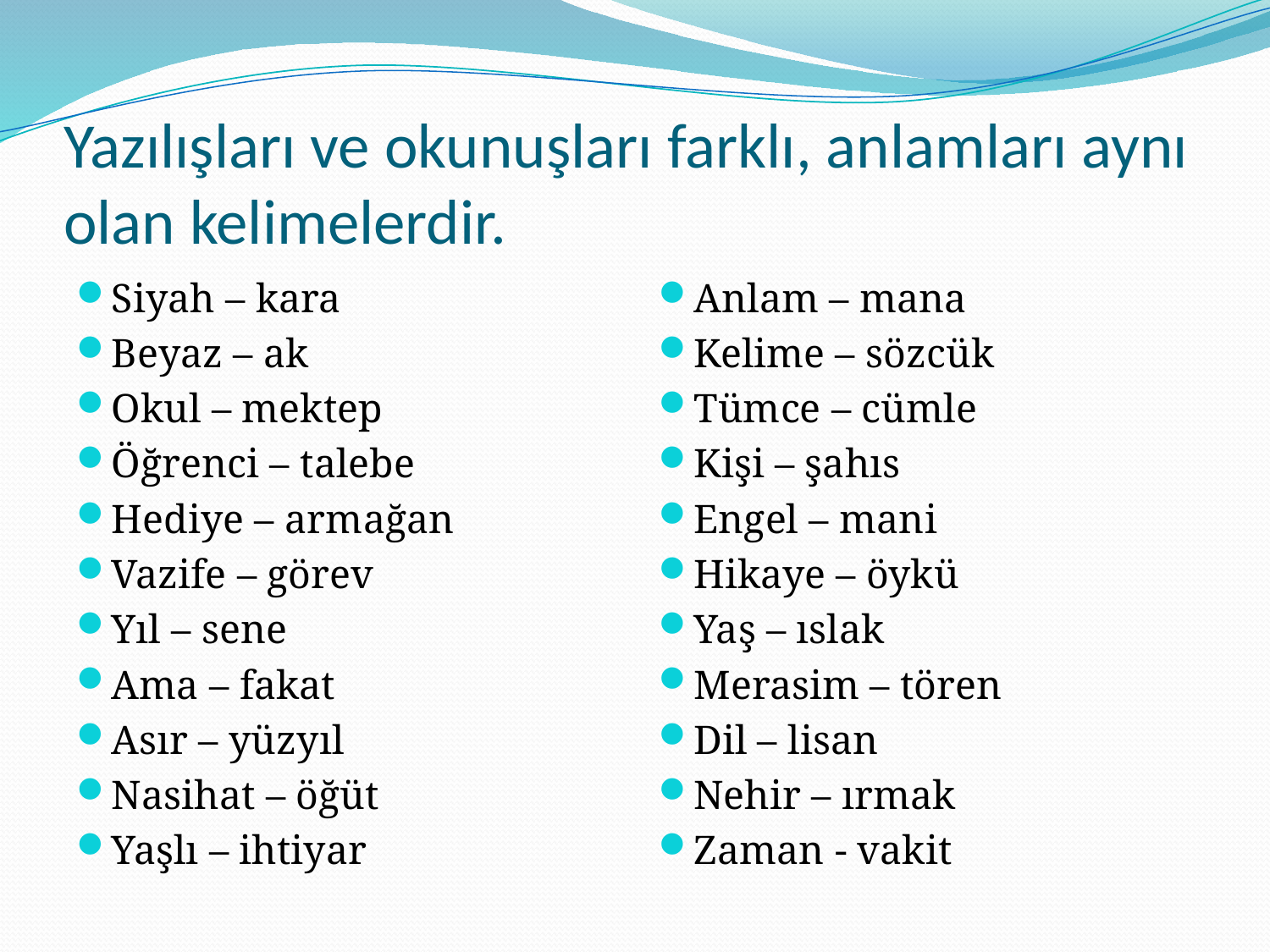

# Yazılışları ve okunuşları farklı, anlamları aynı olan kelimelerdir.
Siyah – kara
Beyaz – ak
Okul – mektep
Öğrenci – talebe
Hediye – armağan
Vazife – görev
Yıl – sene
Ama – fakat
Asır – yüzyıl
Nasihat – öğüt
Yaşlı – ihtiyar

Anlam – mana
Kelime – sözcük
Tümce – cümle
Kişi – şahıs
Engel – mani
Hikaye – öykü
Yaş – ıslak
Merasim – tören
Dil – lisan
Nehir – ırmak
Zaman - vakit